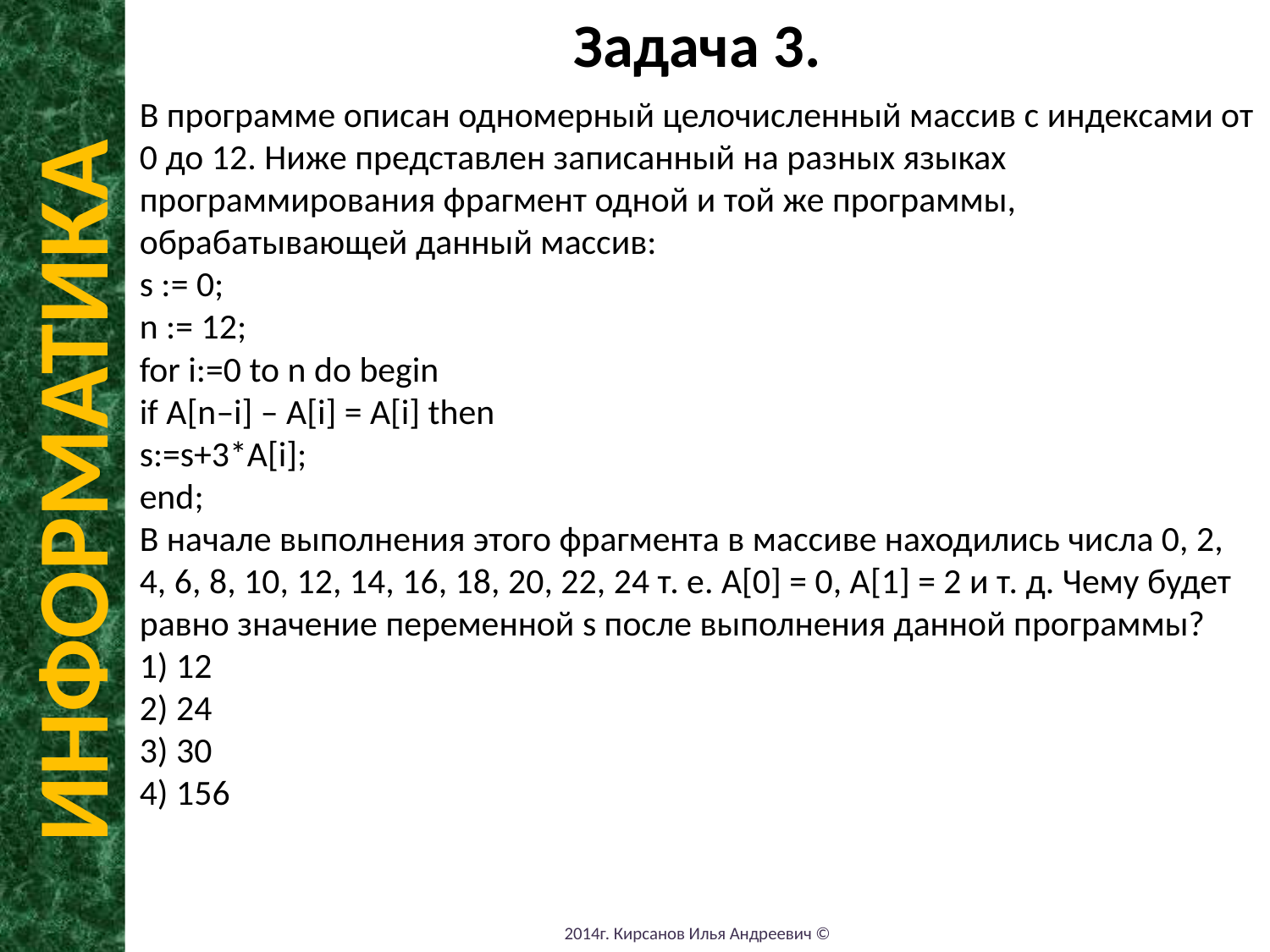

Задача 3.

В программе описан одномерный целочисленный массив с индексами от 0 до 12. Ниже представлен записанный на разных языках программирования фрагмент одной и той же программы, обрабатывающей данный массив:
s := 0;
n := 12;
for i:=0 to n do begin
if A[n–i] – A[i] = A[i] then
s:=s+3*A[i];
end;
В начале выполнения этого фрагмента в массиве находились числа 0, 2, 4, 6, 8, 10, 12, 14, 16, 18, 20, 22, 24 т. е. A[0] = 0, A[1] = 2 и т. д. Чему будет равно значение переменной s после выполнения данной программы?
1) 12
2) 24
3) 30
4) 156

ИНФОРМАТИКА
2014г. Кирсанов Илья Андреевич ©